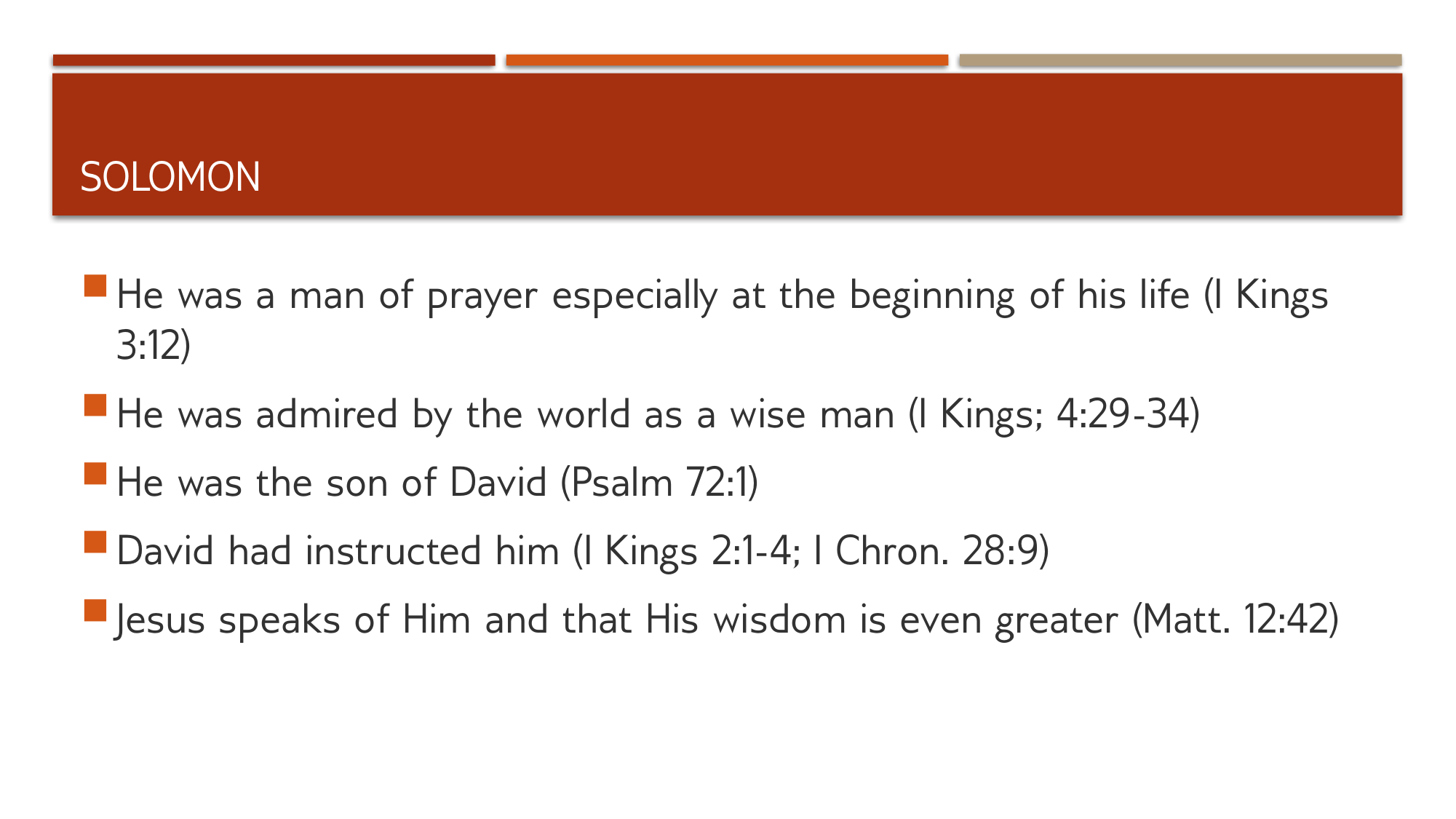

# Solomon
He was a man of prayer especially at the beginning of his life (I Kings 3:12)
He was admired by the world as a wise man (I Kings; 4:29-34)
He was the son of David (Psalm 72:1)
David had instructed him (I Kings 2:1-4; I Chron. 28:9)
Jesus speaks of Him and that His wisdom is even greater (Matt. 12:42)